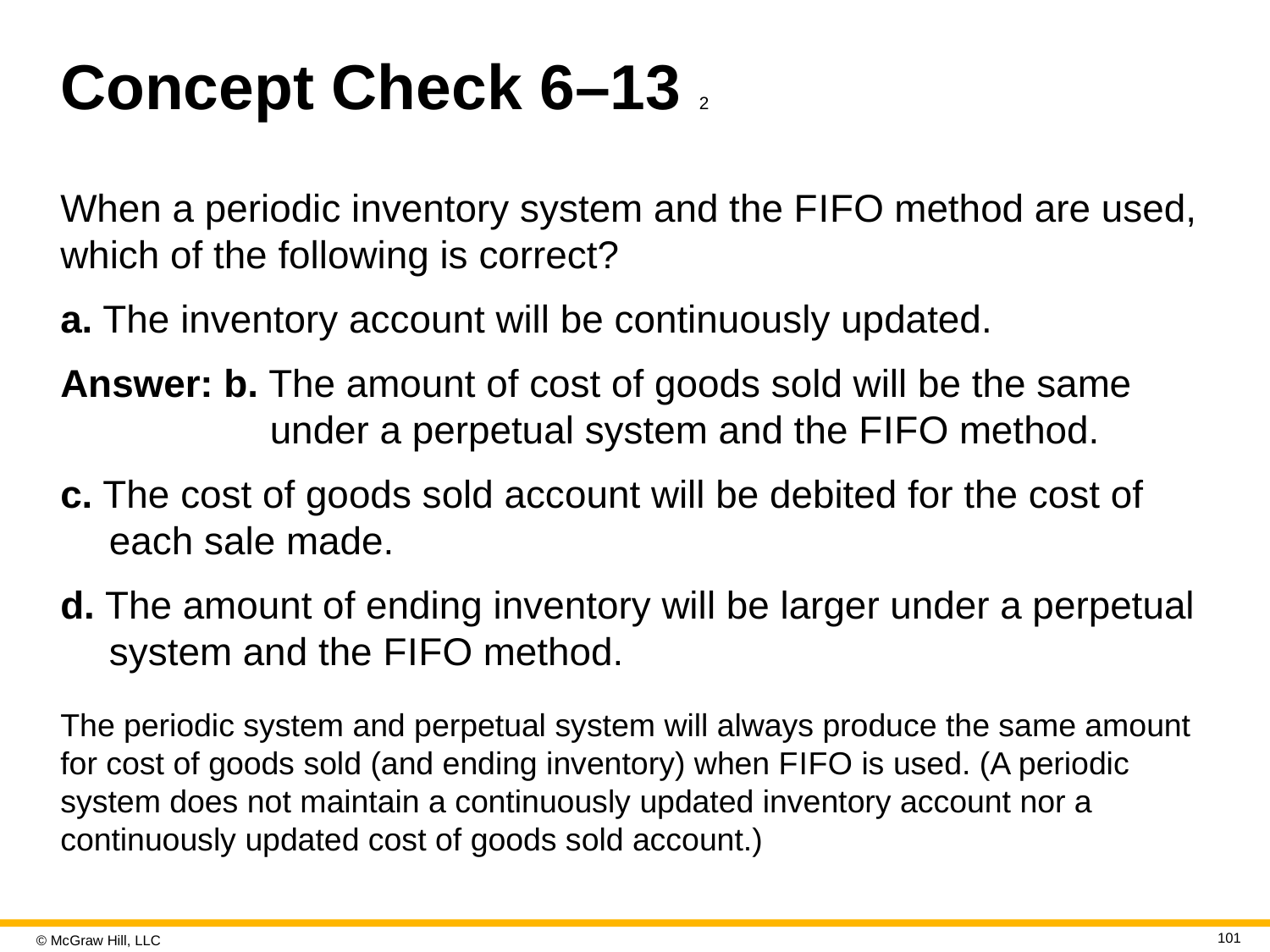

# Concept Check 6–13 2
When a periodic inventory system and the F I F O method are used, which of the following is correct?
a. The inventory account will be continuously updated.
Answer: b. The amount of cost of goods sold will be the same under a perpetual system and the F I F O method.
c. The cost of goods sold account will be debited for the cost of each sale made.
d. The amount of ending inventory will be larger under a perpetual system and the F I F O method.
The periodic system and perpetual system will always produce the same amount for cost of goods sold (and ending inventory) when F I F O is used. (A periodic system does not maintain a continuously updated inventory account nor a continuously updated cost of goods sold account.)
101